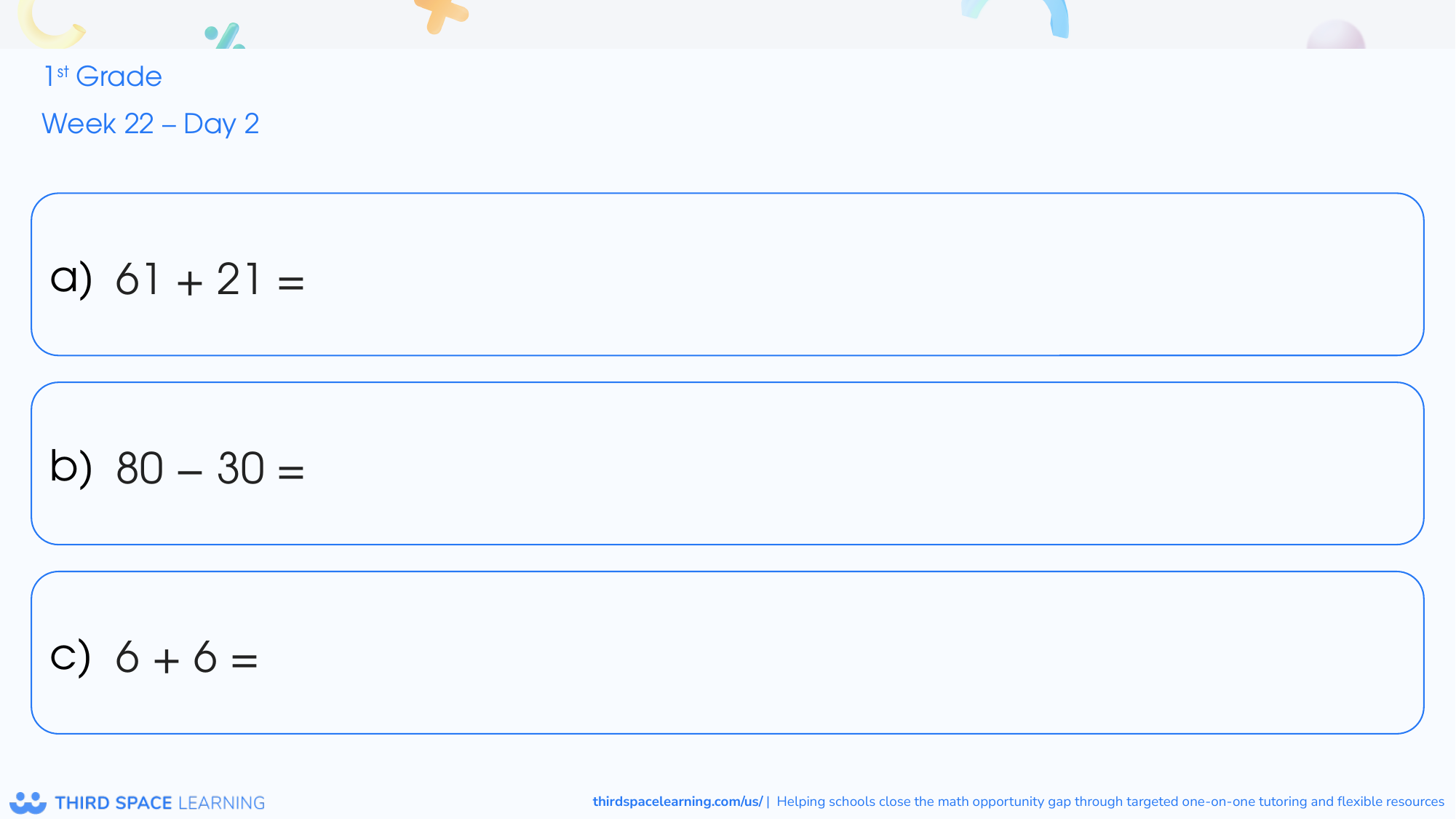

1st Grade
Week 22 – Day 2
61 + 21 =
80 − 30 =
6 + 6 =